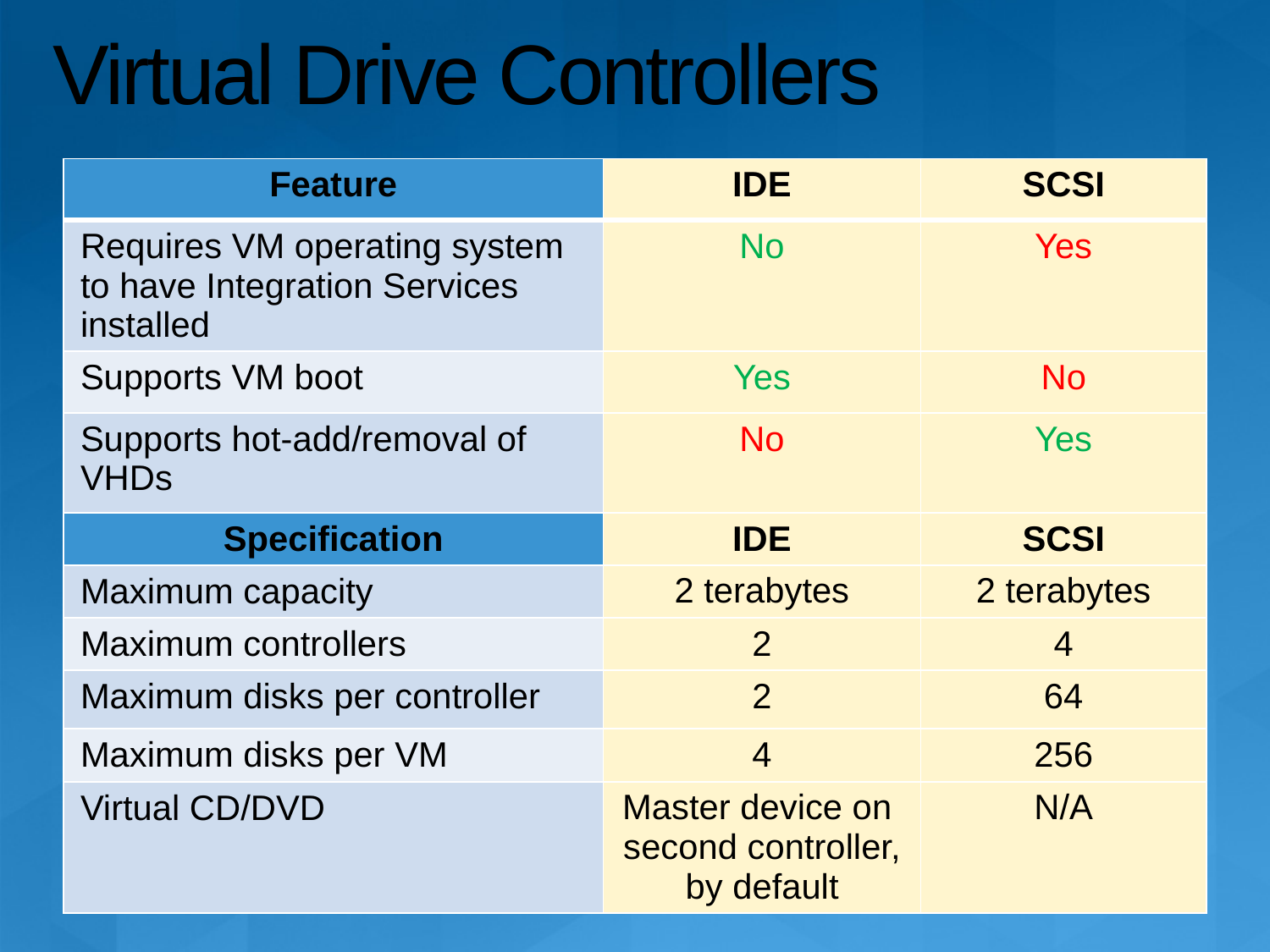

# Virtual Drive Controllers
| Feature | IDE | SCSI |
| --- | --- | --- |
| Requires VM operating system to have Integration Services installed | No | Yes |
| Supports VM boot | Yes | No |
| Supports hot-add/removal of VHDs | No | Yes |
| Specification | IDE | SCSI |
| Maximum capacity | 2 terabytes | 2 terabytes |
| Maximum controllers | 2 | 4 |
| Maximum disks per controller | 2 | 64 |
| Maximum disks per VM | 4 | 256 |
| Virtual CD/DVD | Master device on second controller, by default | N/A |